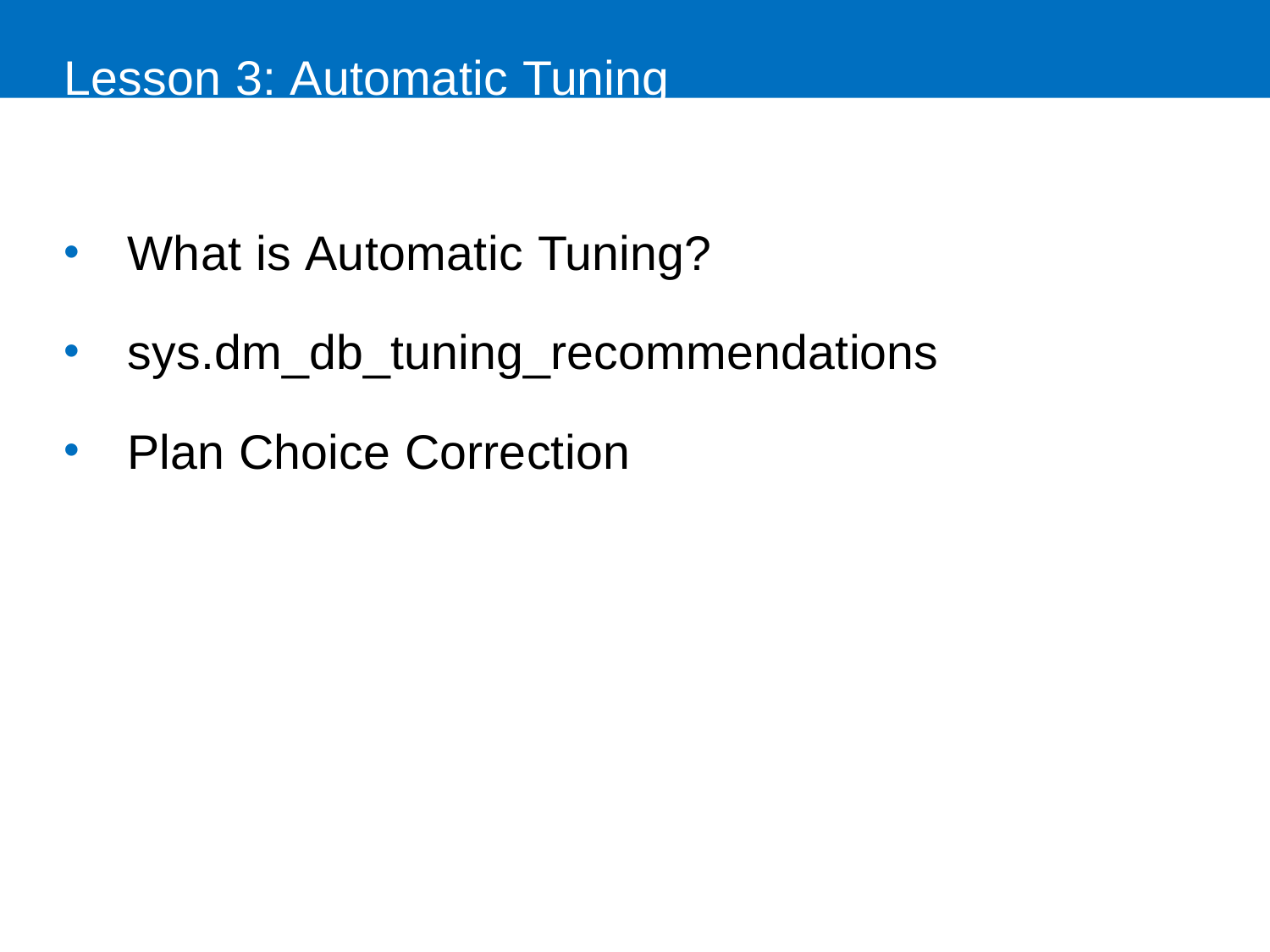

Lesson 3: Automatic Tuning

What is Automatic Tuning?
sys.dm_db_tuning_recommendations
Plan Choice Correction